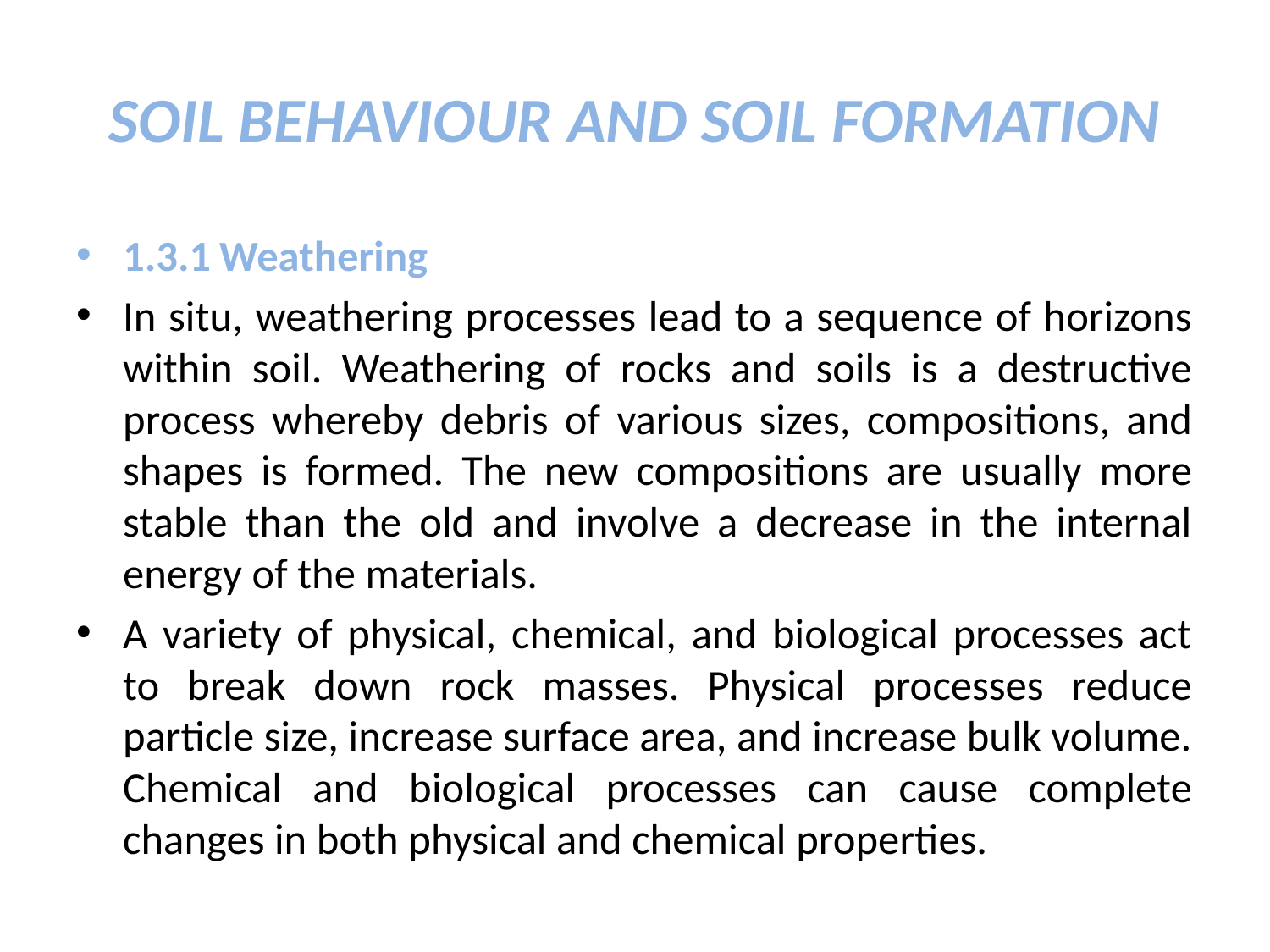

# SOIL BEHAVIOUR AND SOIL FORMATION
1.3.1	Weathering
In situ, weathering processes lead to a sequence of horizons within soil. Weathering of rocks and soils is a destructive process whereby debris of various sizes, compositions, and shapes is formed. The new compositions are usually more stable than the old and involve a decrease in the internal energy of the materials.
A variety of physical, chemical, and biological processes act to break down rock masses. Physical processes reduce particle size, increase surface area, and increase bulk volume. Chemical and biological processes can cause complete changes in both physical and chemical properties.